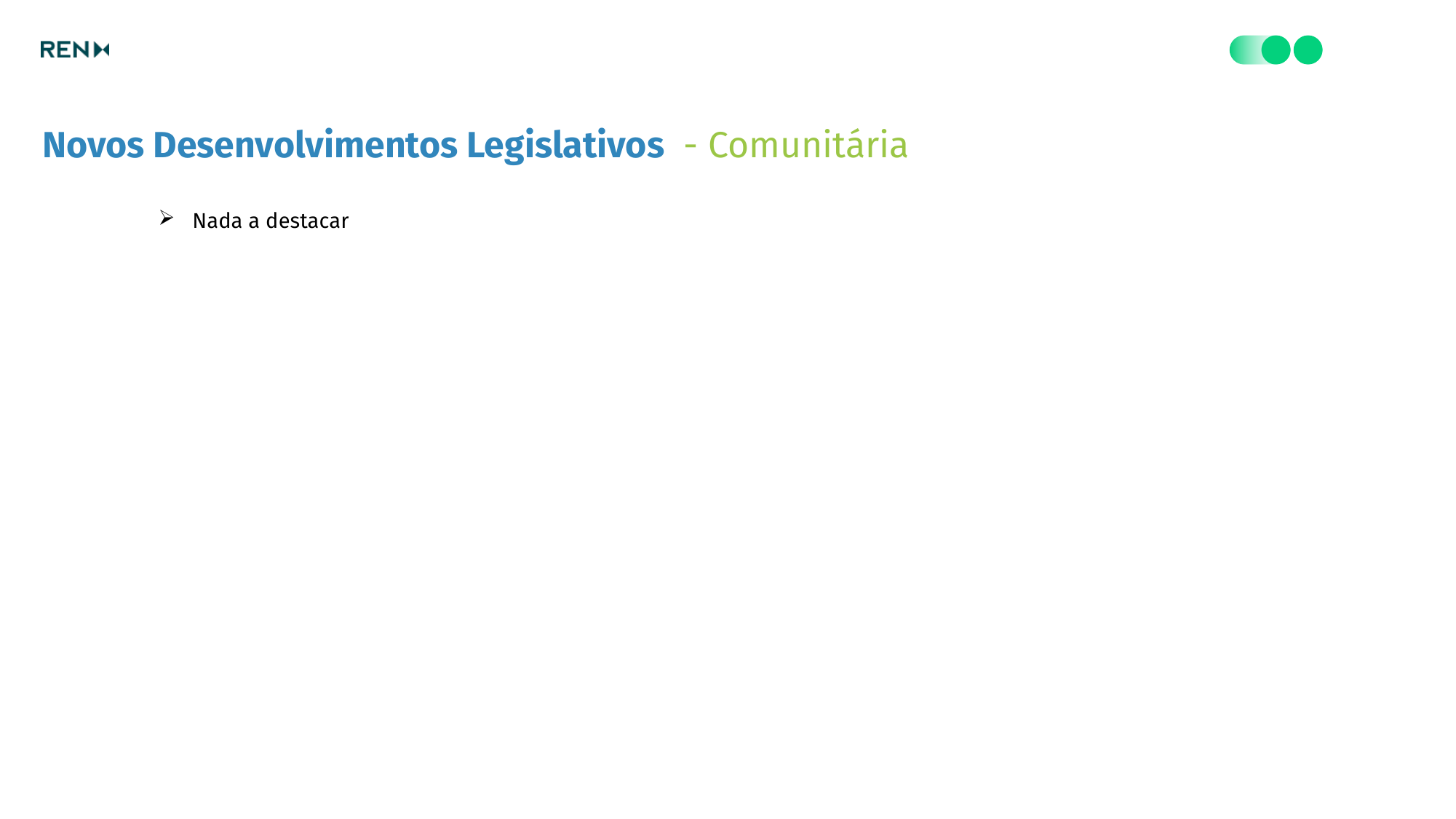

Novos Desenvolvimentos Legislativos  - Comunitária
Nada a destacar